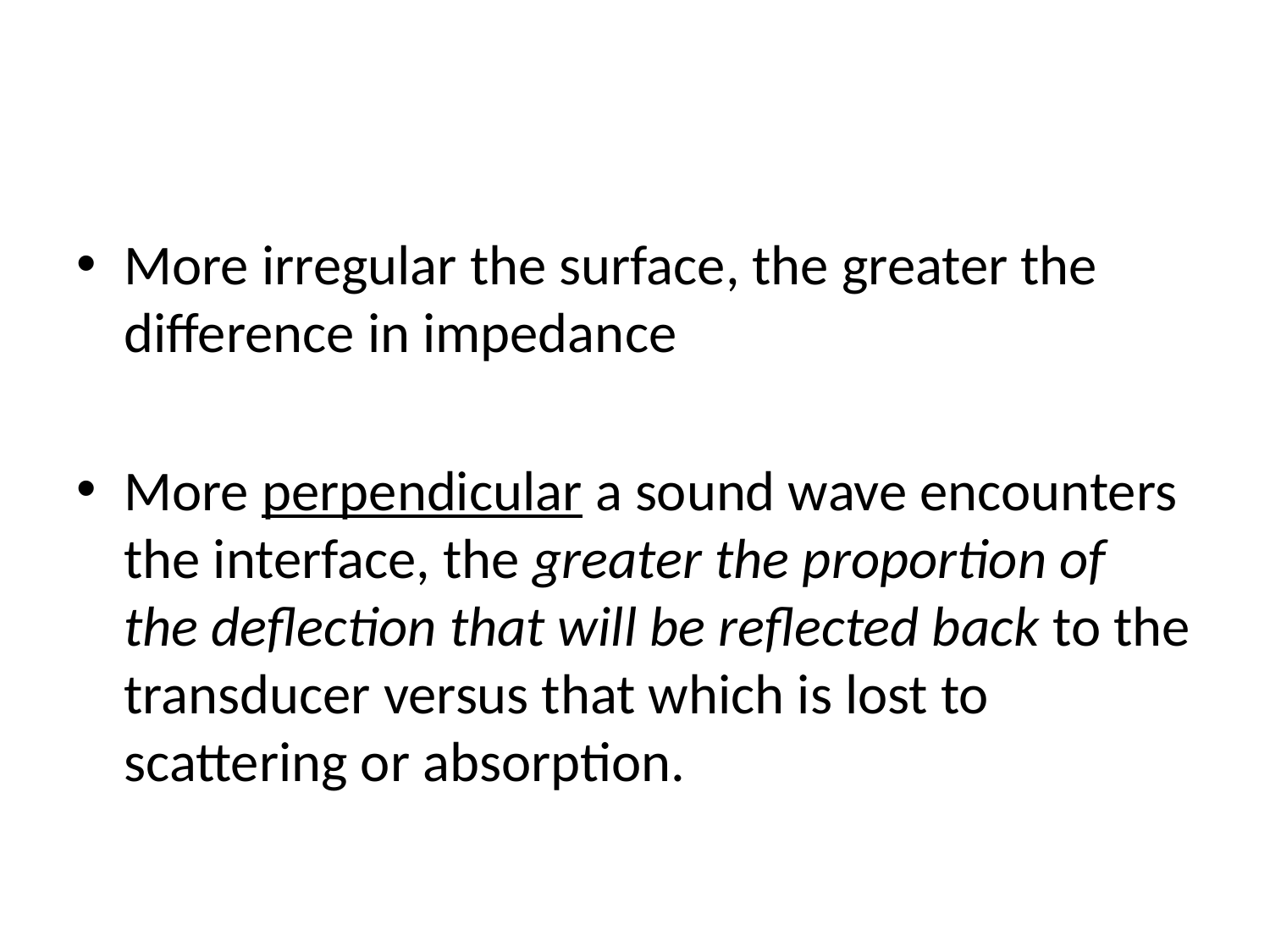

#
More irregular the surface, the greater the difference in impedance

More perpendicular a sound wave encounters the interface, the greater the proportion of the deflection that will be reflected back to the transducer versus that which is lost to scattering or absorption.